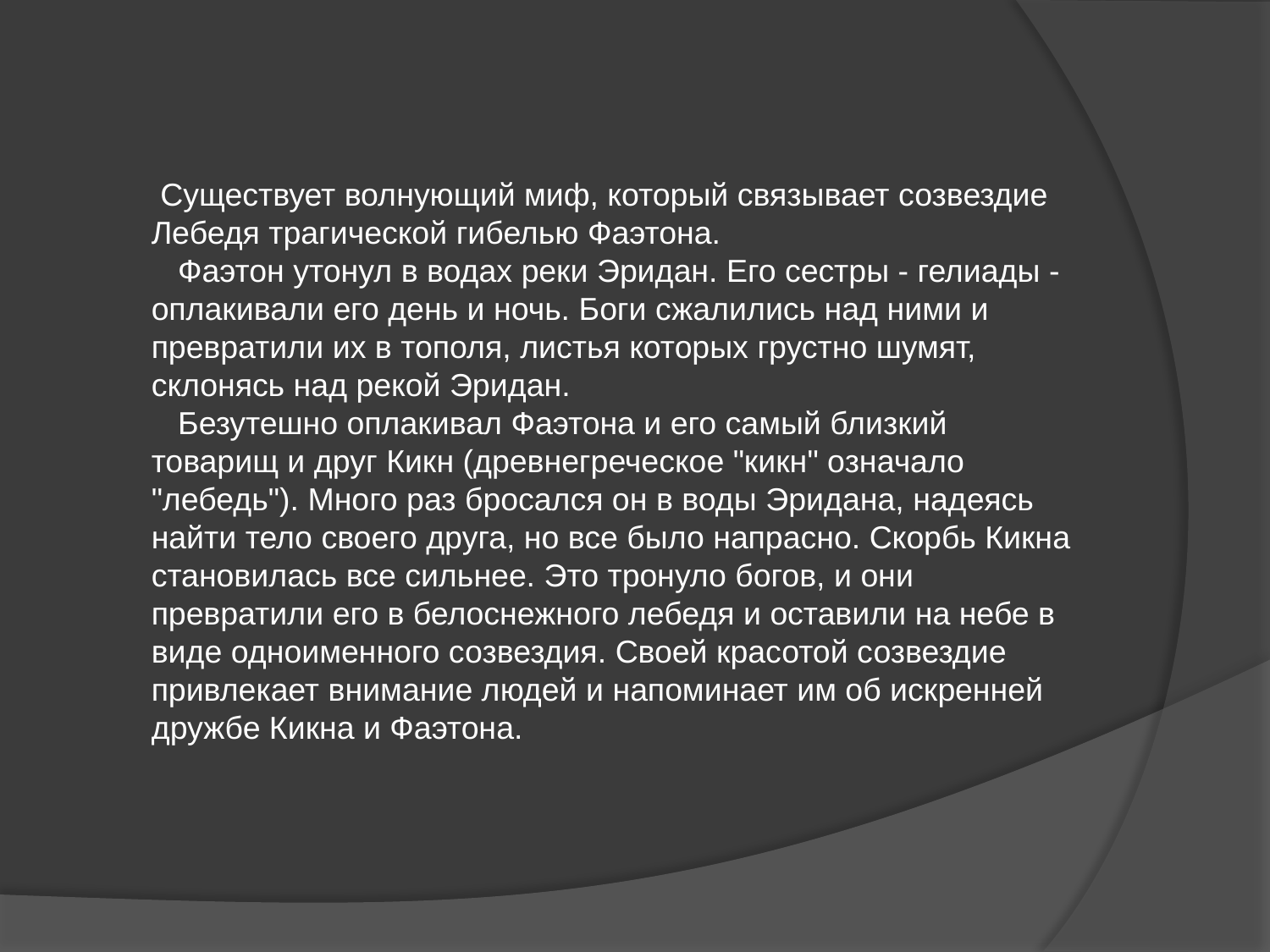

Существует волнующий миф, который связывает созвездие Лебедя трагической гибелью Фаэтона.
   Фаэтон утонул в водах реки Эридан. Его сестры - гелиады - оплакивали его день и ночь. Боги сжалились над ними и превратили их в тополя, листья которых грустно шумят, склонясь над рекой Эридан.
   Безутешно оплакивал Фаэтона и его самый близкий товарищ и друг Кикн (древнегреческое "кикн" означало "лебедь"). Много раз бросался он в воды Эридана, надеясь найти тело своего друга, но все было напрасно. Скорбь Кикна становилась все сильнее. Это тронуло богов, и они превратили его в белоснежного лебедя и оставили на небе в виде одноименного созвездия. Своей красотой созвездие привлекает внимание людей и напоминает им об искренней дружбе Кикна и Фаэтона.